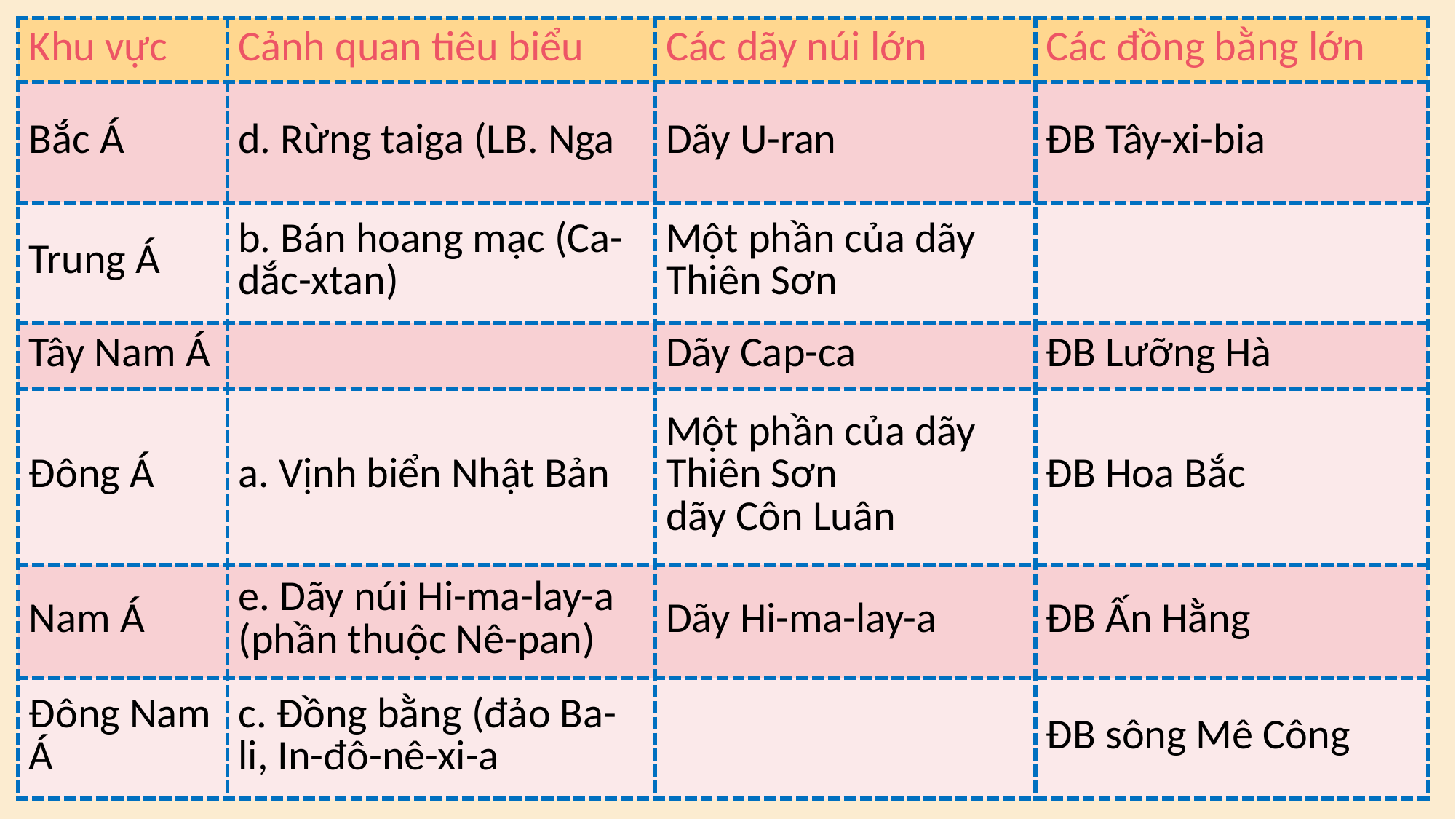

| Khu vực | Cảnh quan tiêu biểu | Các dãy núi lớn | Các đồng bằng lớn |
| --- | --- | --- | --- |
| Bắc Á | d. Rừng taiga (LB. Nga | Dãy U-ran | ĐB Tây-xi-bia |
| Trung Á | b. Bán hoang mạc (Ca-dắc-xtan) | Một phần của dãy Thiên Sơn |  |
| Tây Nam Á |  | Dãy Cap-ca | ĐB Lưỡng Hà |
| Đông Á | a. Vịnh biển Nhật Bản | Một phần của dãy Thiên Sơn dãy Côn Luân | ĐB Hoa Bắc |
| Nam Á | e. Dãy núi Hi-ma-lay-a (phần thuộc Nê-pan) | Dãy Hi-ma-lay-a | ĐB Ấn Hằng |
| Đông Nam Á | c. Đồng bằng (đảo Ba-li, In-đô-nê-xi-a |  | ĐB sông Mê Công |